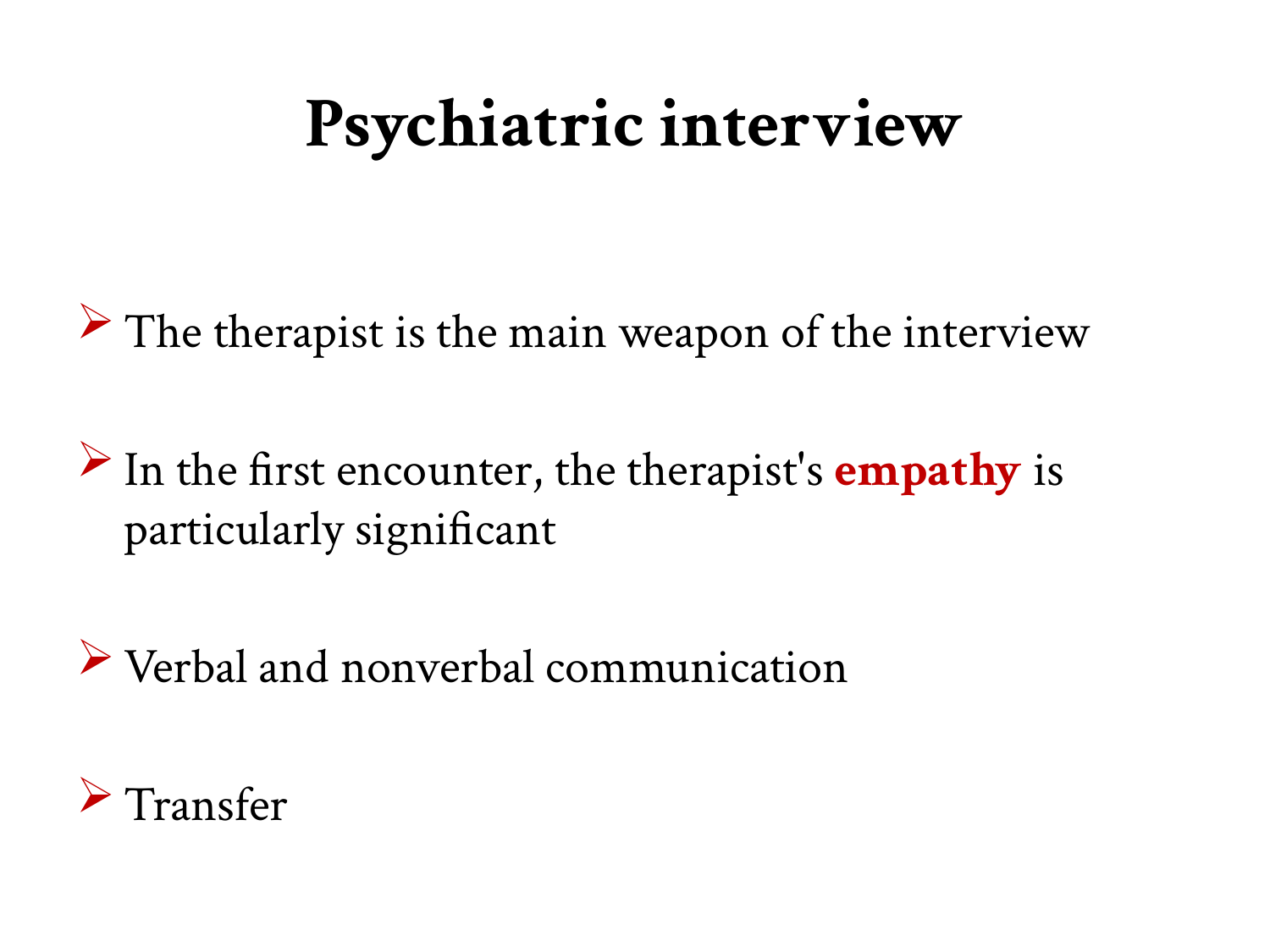

# Psychiatric interview

The therapist is the main weapon of the interview

In the first encounter, the therapist's empathy is particularly significant

Verbal and nonverbal communication

Transfer